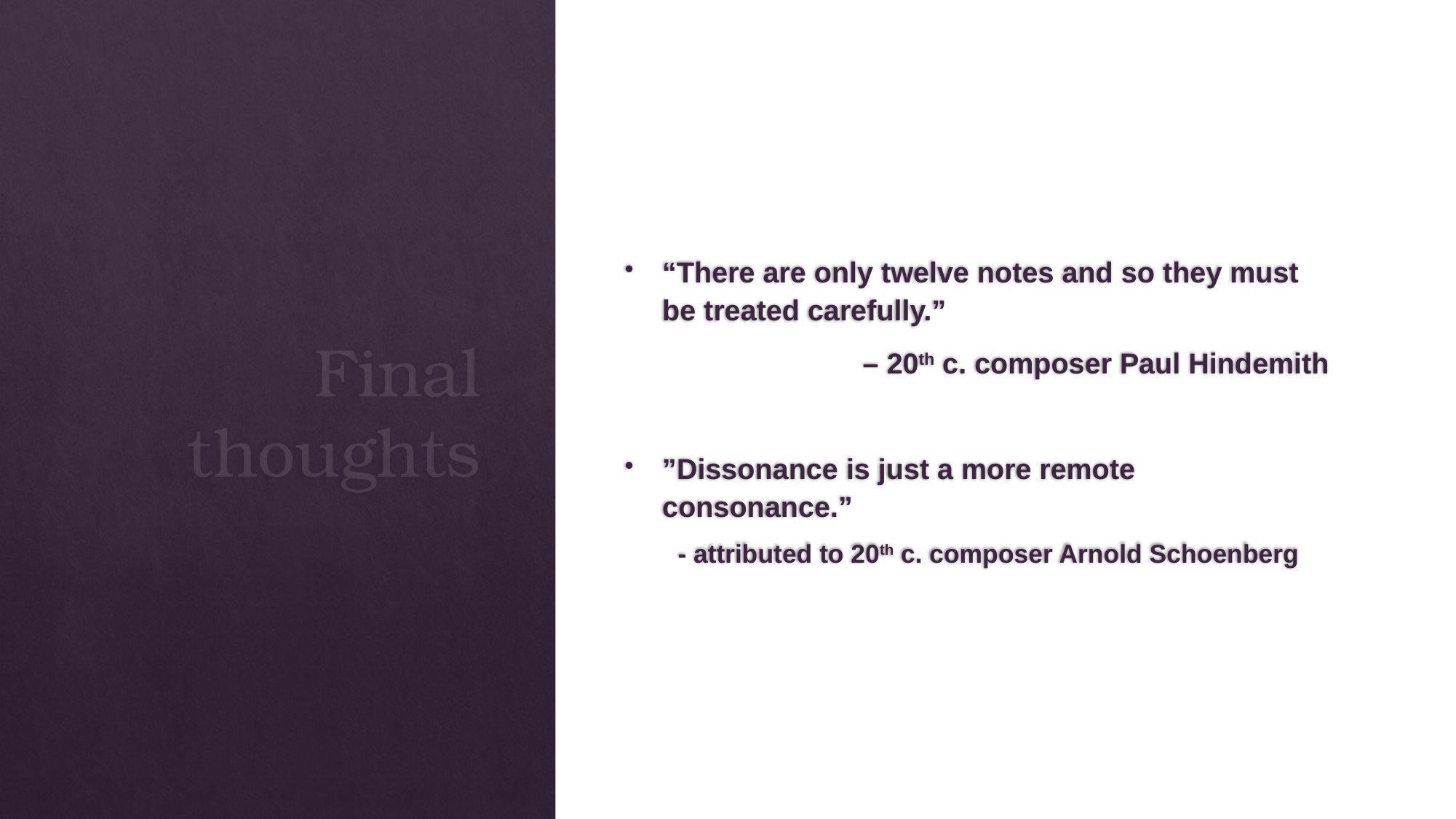

“There are only twelve notes and so they must be treated carefully.”
– 20th c. composer Paul Hindemith

”Dissonance is just a more remote consonance.”
 - attributed to 20th c. composer Arnold Schoenberg
# Final thoughts